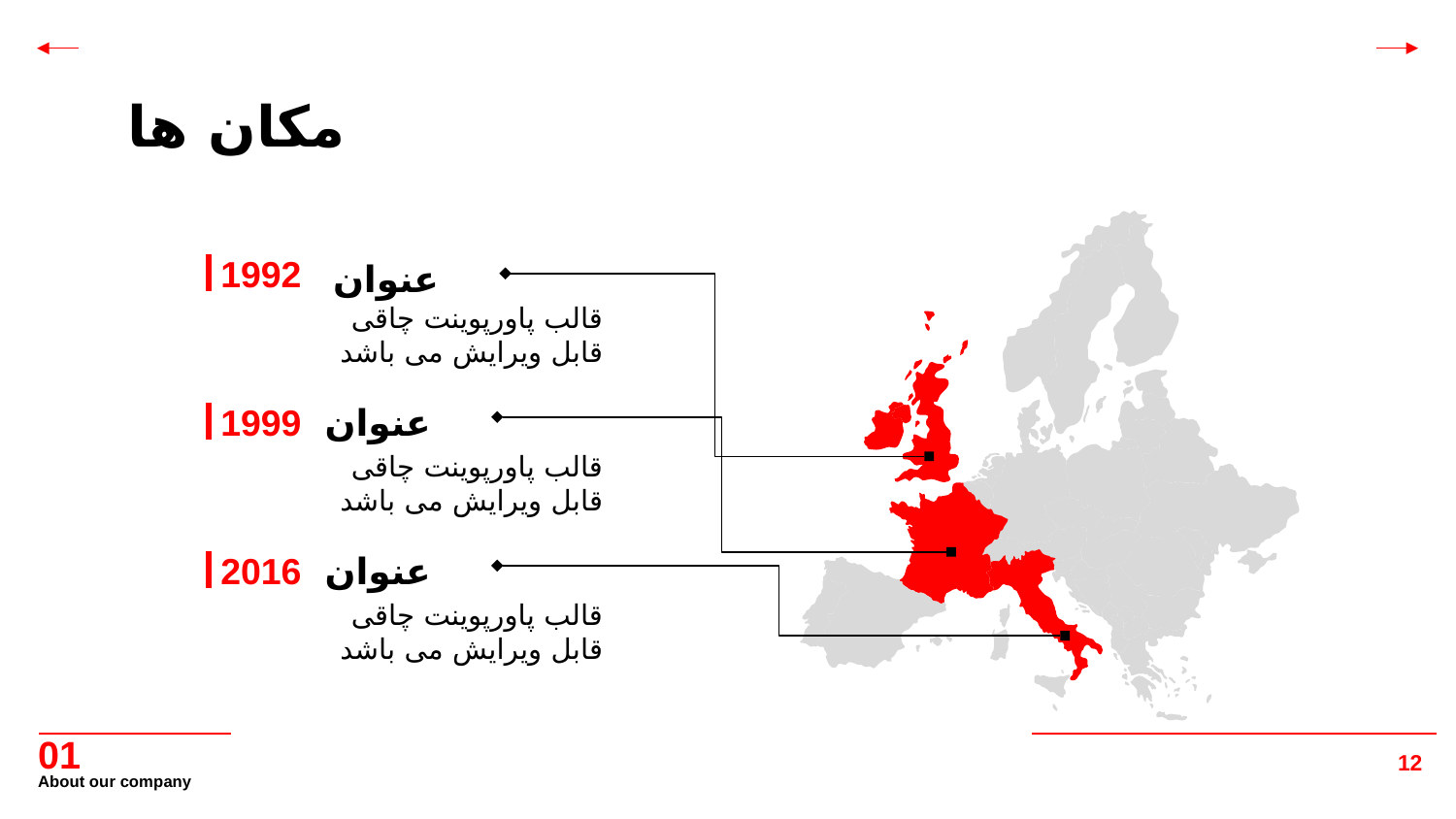

مکان ها

1992
عنوان
قالب پاورپوینت چاقی قابل ویرایش می باشد
1999
عنوان

قالب پاورپوینت چاقی قابل ویرایش می باشد

2016

عنوان
قالب پاورپوینت چاقی قابل ویرایش می باشد

01
# About our company